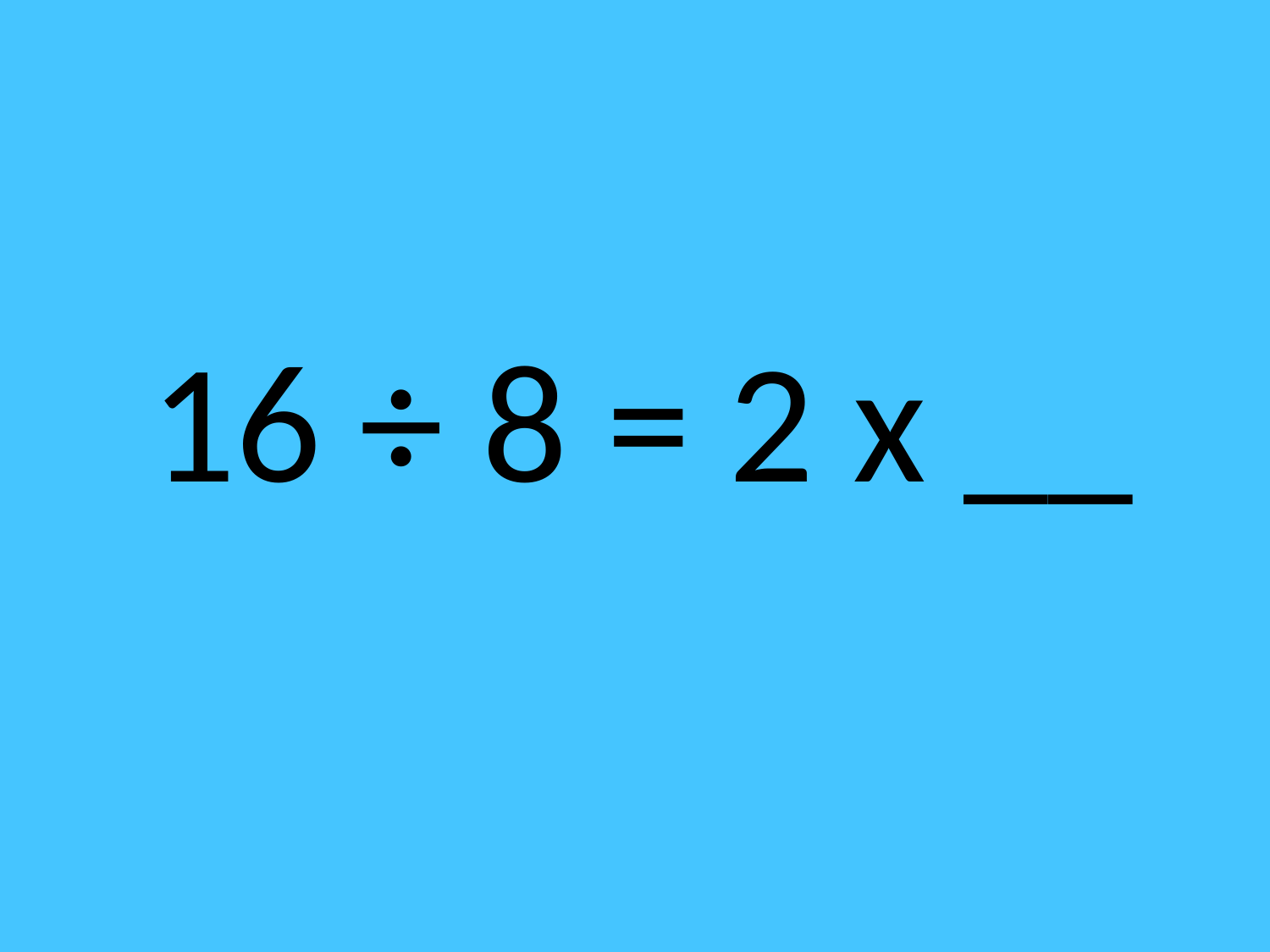

16 ÷ 8 = 2 x __